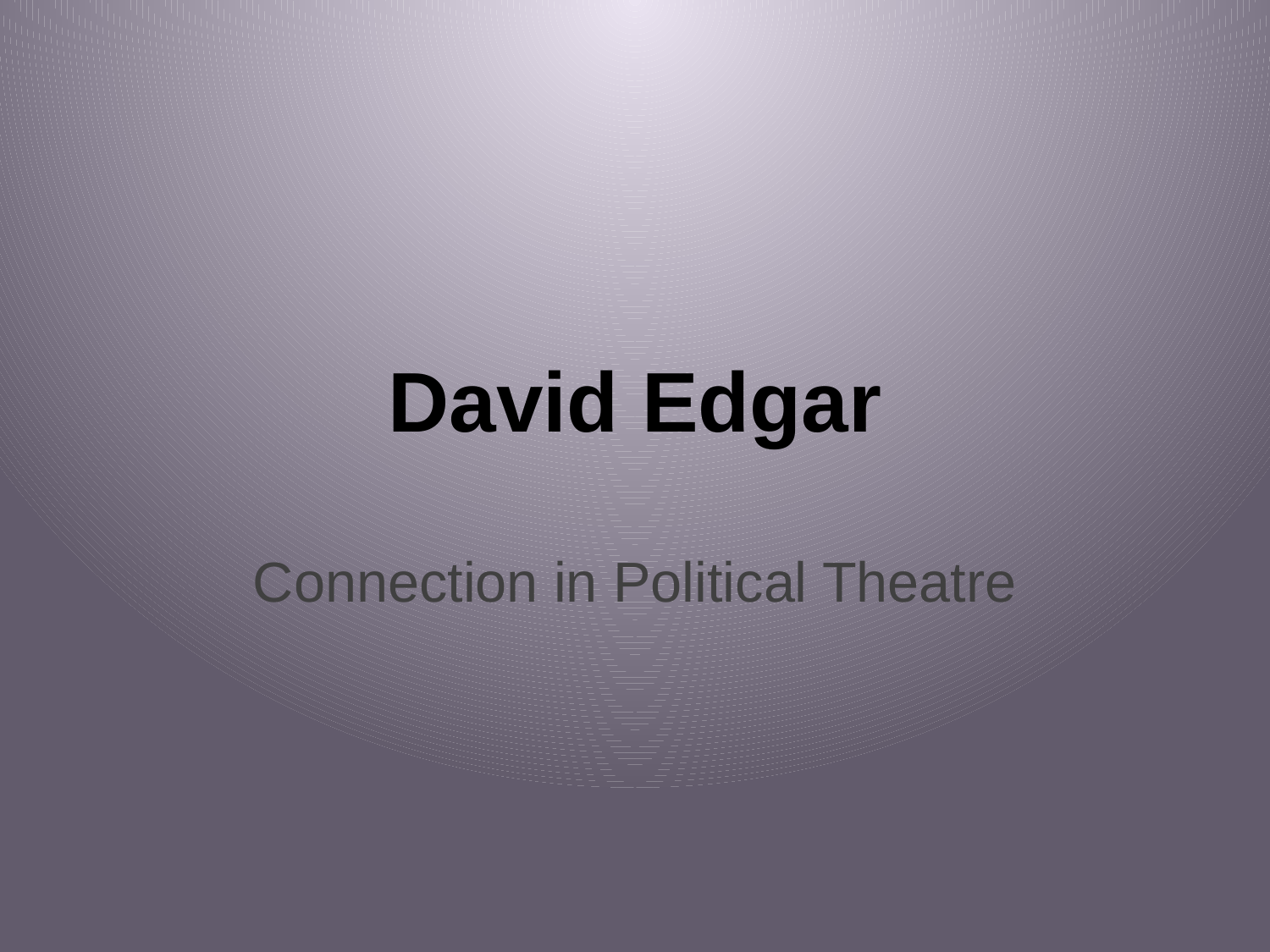

# David Edgar
Connection in Political Theatre